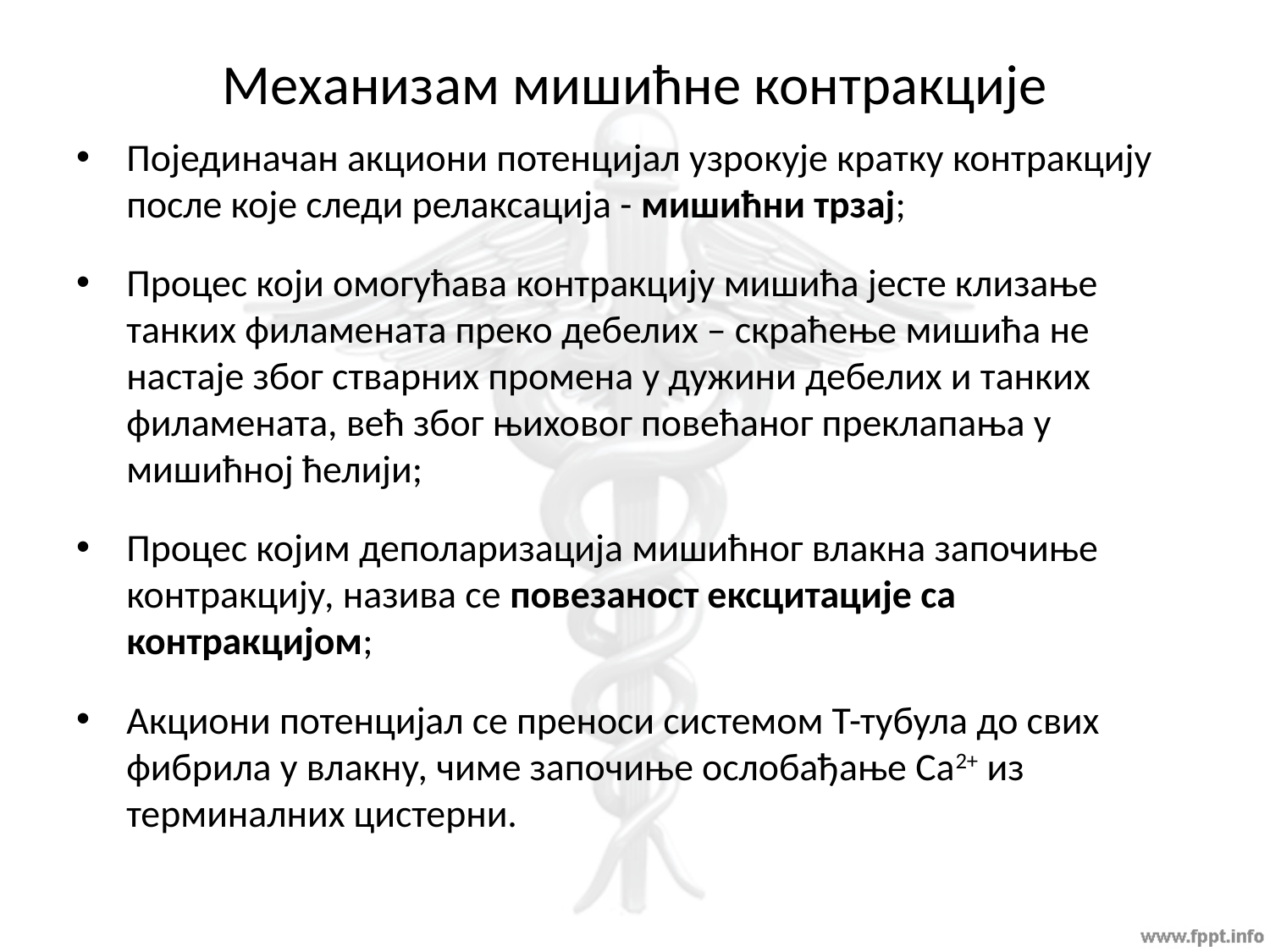

# Механизам мишићне контракције
Појединачан акциони потенцијал узрокује кратку контракцију после које следи релаксација - мишићни трзај;

Процес који омогућава контракцију мишића јесте клизање танких филамената преко дебелих – скраћење мишића не настаје због стварних промена у дужини дебелих и танких филамената, већ због њиховог повећаног преклапања у мишићној ћелији;

Процес којим деполаризација мишићног влакна започиње контракцију, назива се повезаност ексцитације са контракцијом;

Акциони потенцијал се преноси системом Т-тубула до свих фибрила у влакну, чиме започиње ослобађање Ca2+ из терминалних цистерни.